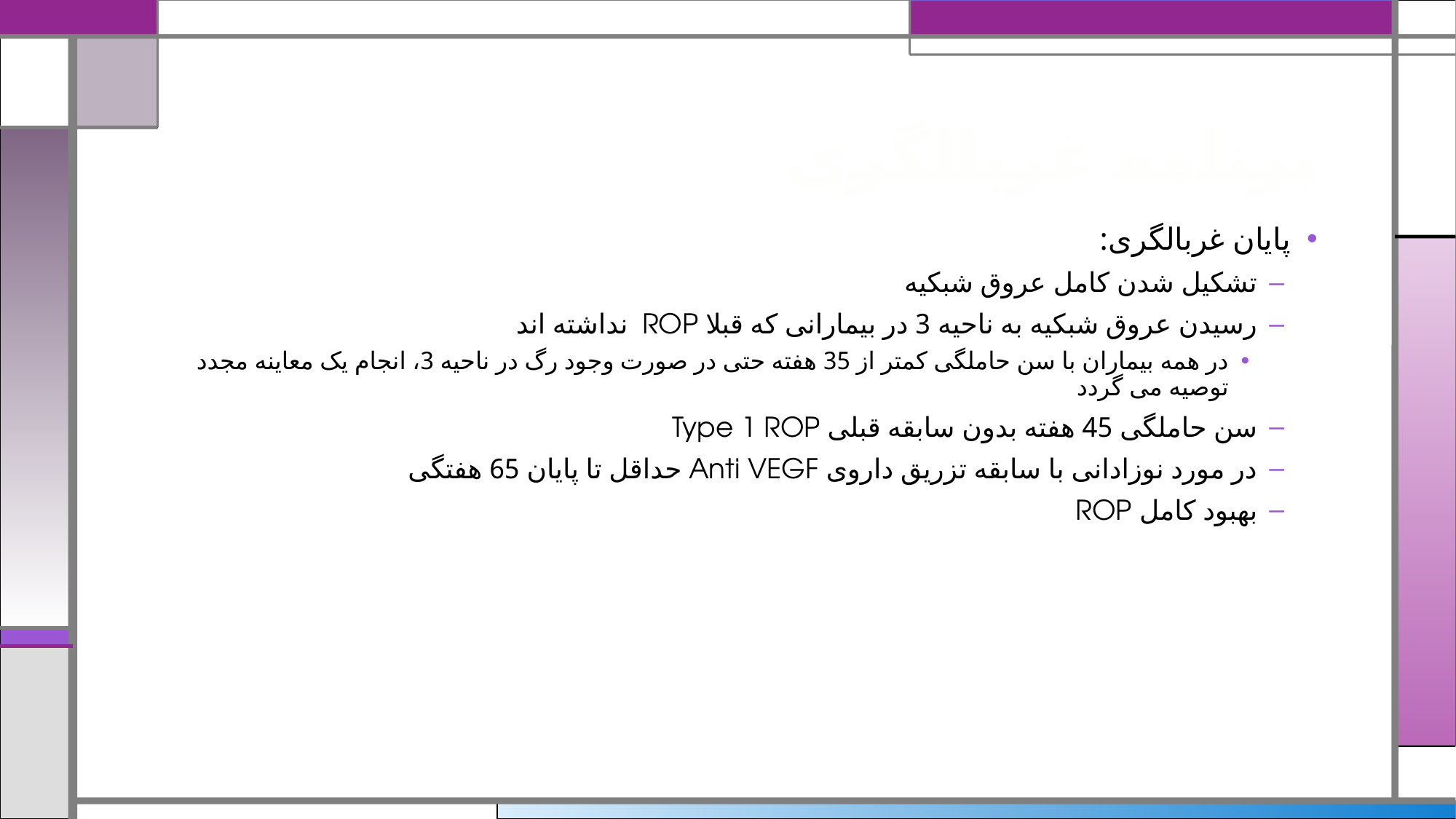

# برنامه غربالگری
پایان غربالگری:
تشکیل شدن کامل عروق شبکیه
رسیدن عروق شبکیه به ناحیه 3 در بیمارانی که قبلا ROP  نداشته اند
در همه بیماران با سن حاملگی کمتر از 35 هفته حتی در صورت وجود رگ در ناحیه 3، انجام یک معاینه مجدد توصیه می گردد
سن حاملگی 45 هفته بدون سابقه قبلی Type 1 ROP
در مورد نوزادانی با سابقه تزریق داروی Anti VEGF حداقل تا پایان 65 هفتگی
بهبود کامل ROP